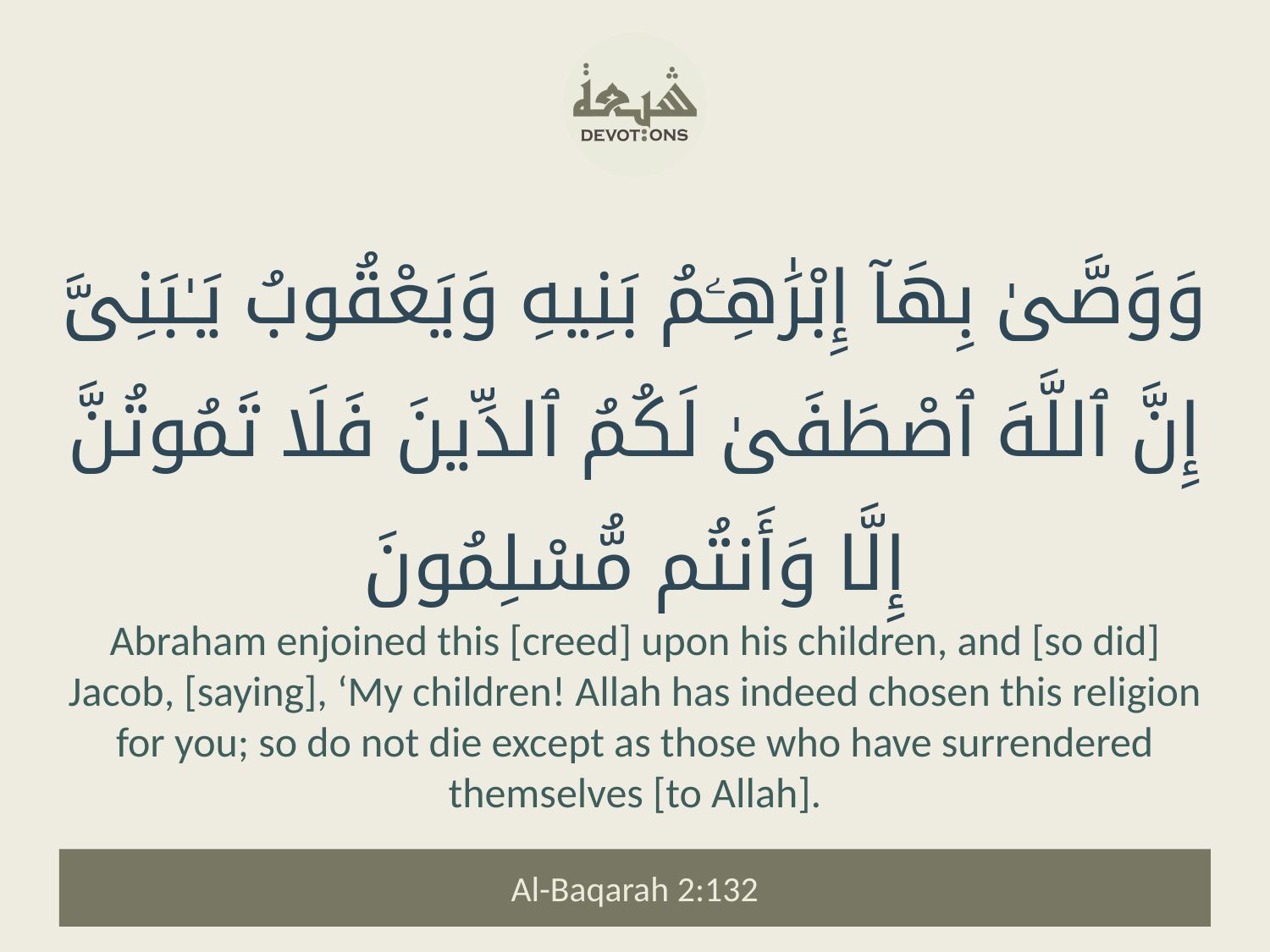

وَوَصَّىٰ بِهَآ إِبْرَٰهِـۧمُ بَنِيهِ وَيَعْقُوبُ يَـٰبَنِىَّ إِنَّ ٱللَّهَ ٱصْطَفَىٰ لَكُمُ ٱلدِّينَ فَلَا تَمُوتُنَّ إِلَّا وَأَنتُم مُّسْلِمُونَ
Abraham enjoined this [creed] upon his children, and [so did] Jacob, [saying], ‘My children! Allah has indeed chosen this religion for you; so do not die except as those who have surrendered themselves [to Allah].
Al-Baqarah 2:132